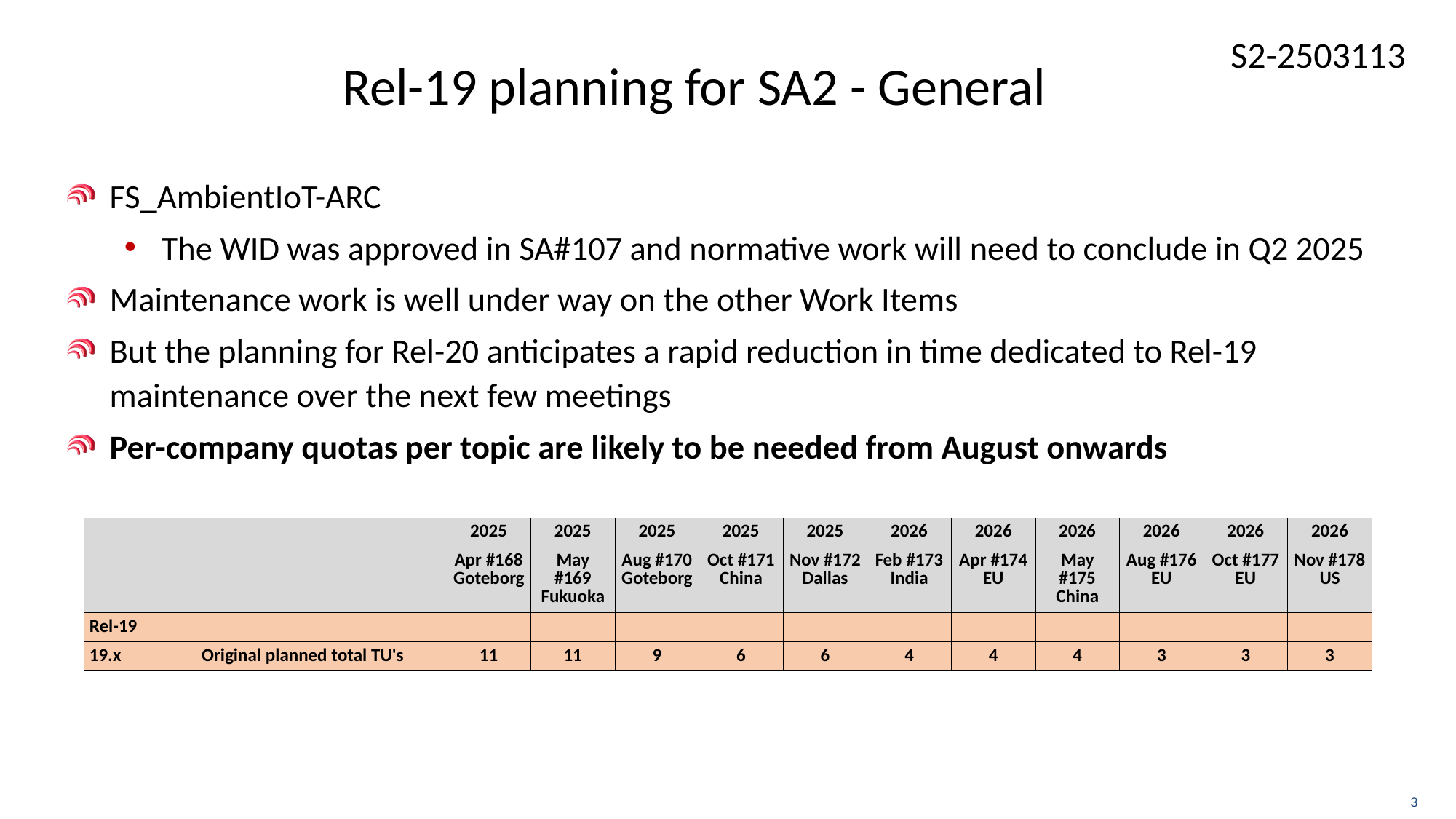

# Rel-19 planning for SA2 - General
FS_AmbientIoT-ARC
The WID was approved in SA#107 and normative work will need to conclude in Q2 2025
Maintenance work is well under way on the other Work Items
But the planning for Rel-20 anticipates a rapid reduction in time dedicated to Rel-19 maintenance over the next few meetings
Per-company quotas per topic are likely to be needed from August onwards
|  |  | 2025 | 2025 | 2025 | 2025 | 2025 | 2026 | 2026 | 2026 | 2026 | 2026 | 2026 |
| --- | --- | --- | --- | --- | --- | --- | --- | --- | --- | --- | --- | --- |
|  |  | Apr #168 Goteborg | May #169 Fukuoka | Aug #170 Goteborg | Oct #171 China | Nov #172 Dallas | Feb #173 India | Apr #174 EU | May #175 China | Aug #176 EU | Oct #177 EU | Nov #178 US |
| Rel-19 |  |  |  |  |  |  |  |  |  |  |  |  |
| 19.x | Original planned total TU's | 11 | 11 | 9 | 6 | 6 | 4 | 4 | 4 | 3 | 3 | 3 |